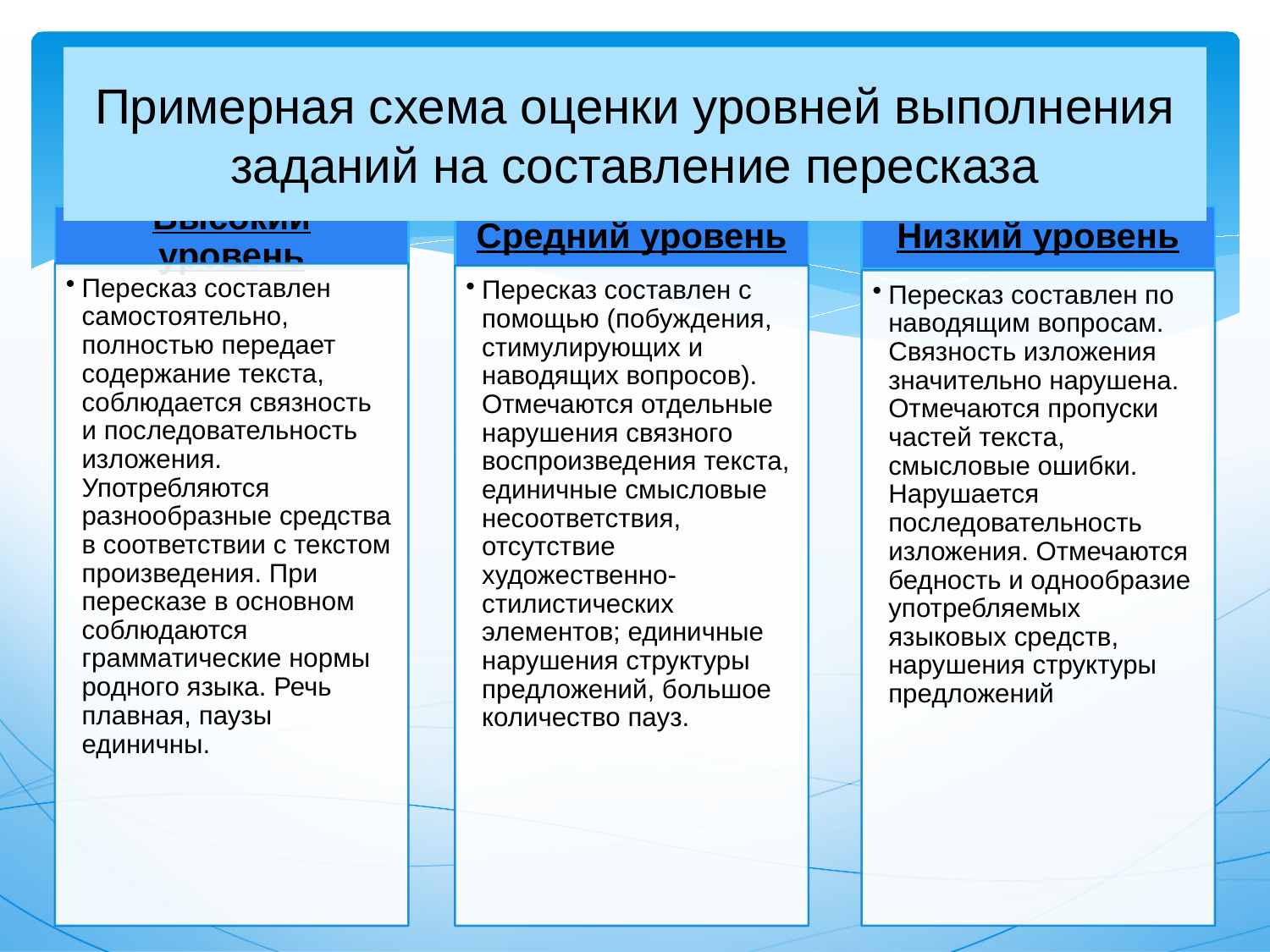

# Примерная схема оценки уровней выполнения заданий на составление пересказа
Высокий уровень
Пересказ составлен самостоятельно, полностью передает содержание текста, соблюдается связность и последовательность изложения. Употребляются разнообразные средства в соответствии с текстом произведения. При пересказе в основном соблюдаются грамматические нормы родного языка. Речь плавная, паузы единичны.
Средний уровень
Пересказ составлен с помощью (побуждения, стимулирующих и наводящих вопросов). Отмечаются отдельные нарушения связного воспроизведения текста, единичные смысловые несоответствия, отсутствие художественно-стилистических элементов; единичные нарушения структуры предложений, большое количество пауз.
Низкий уровень
Пересказ составлен по наводящим вопросам. Связность изложения значительно нарушена. Отмечаются пропуски частей текста, смысловые ошибки. Нарушается последовательность изложения. Отмечаются бедность и однообразие употребляемых языковых средств, нарушения структуры предложений